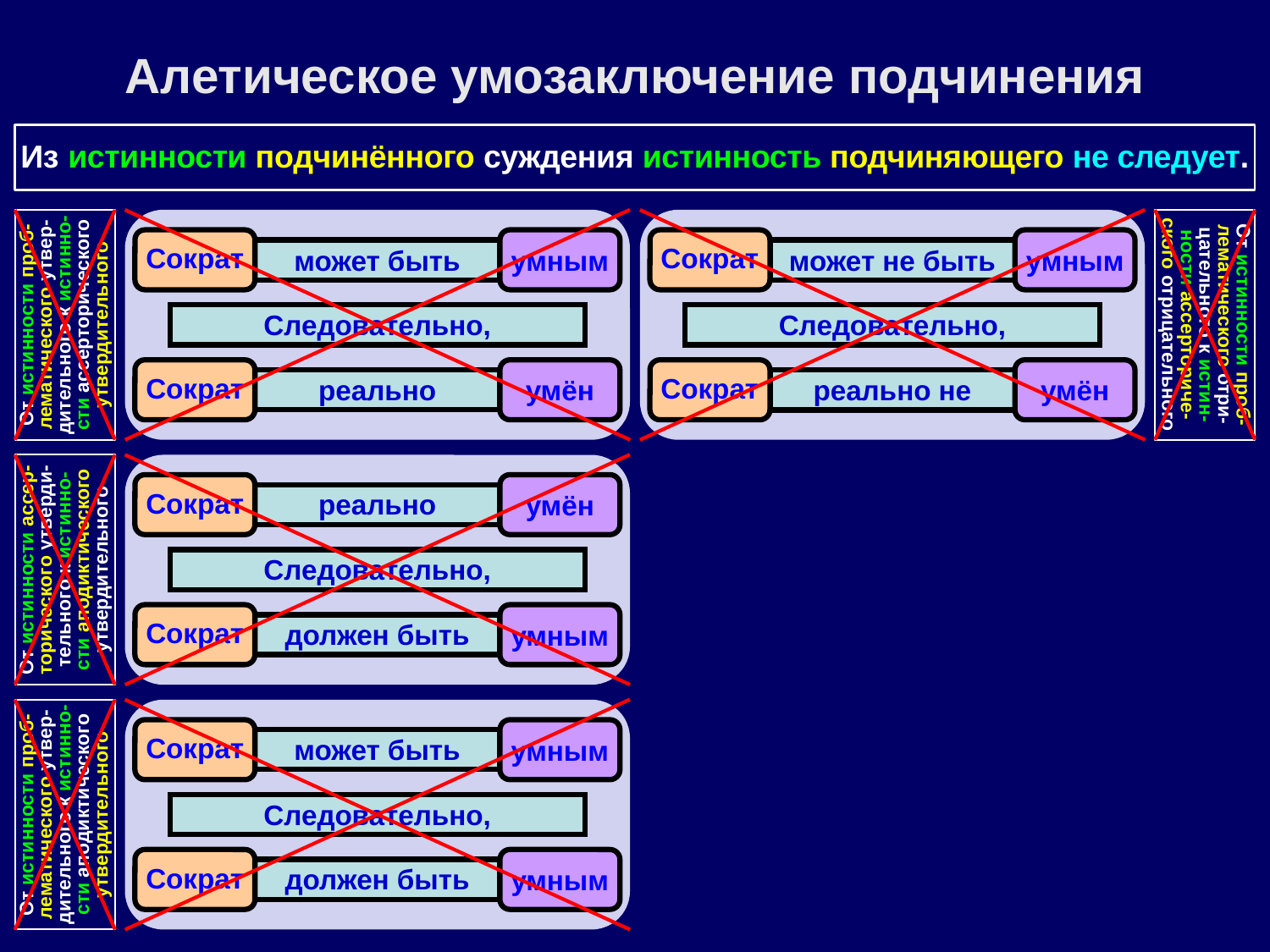

Алетическое умозаключение подчинения
Из истинности подчинённого суждения истинность подчиняющего не следует.

Сократ
умным
Сократ
умным
может быть
может не быть
От истинности проб-лематического утвер-дительного к истинно-сти ассерторического утвердительного
От истинности проб-лематического отри-цательного к истин-ности ассерториче-ского отрицательного
Следовательно,
Следовательно,
Сократ
умён
Сократ
умён
реально
реально не

Сократ
умён
реально
От истинности ассер-торического утверди-тельного к истинно-сти аподиктического утвердительного
Следовательно,
Сократ
умным
должен быть

Сократ
умным
может быть
От истинности проб-лематического утвер-дительного к истинно-сти аподиктического утвердительного
Следовательно,
Сократ
умным
должен быть